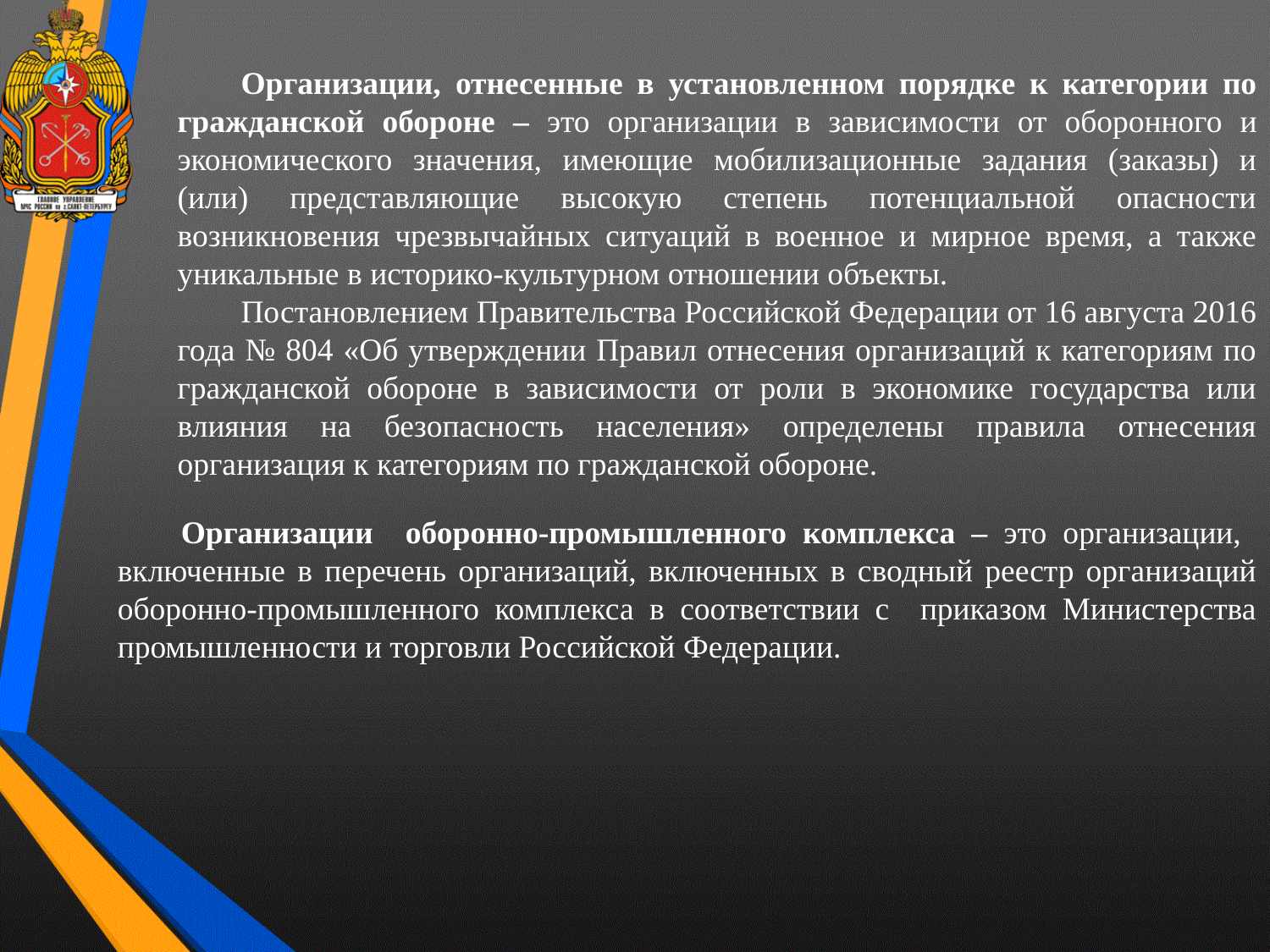

Организации, отнесенные в установленном порядке к категории по гражданской обороне – это организации в зависимости от оборонного и экономического значения, имеющие мобилизационные задания (заказы) и (или) представляющие высокую степень потенциальной опасности возникновения чрезвычайных ситуаций в военное и мирное время, а также уникальные в историко-культурном отношении объекты.
Постановлением Правительства Российской Федерации от 16 августа 2016 года № 804 «Об утверждении Правил отнесения организаций к категориям по гражданской обороне в зависимости от роли в экономике государства или влияния на безопасность населения» определены правила отнесения организация к категориям по гражданской обороне.

Организации  оборонно-промышленного комплекса – это организации,  включенные в перечень организаций, включенных в сводный реестр организаций оборонно-промышленного комплекса в соответствии с  приказом Министерства промышленности и торговли Российской Федерации.